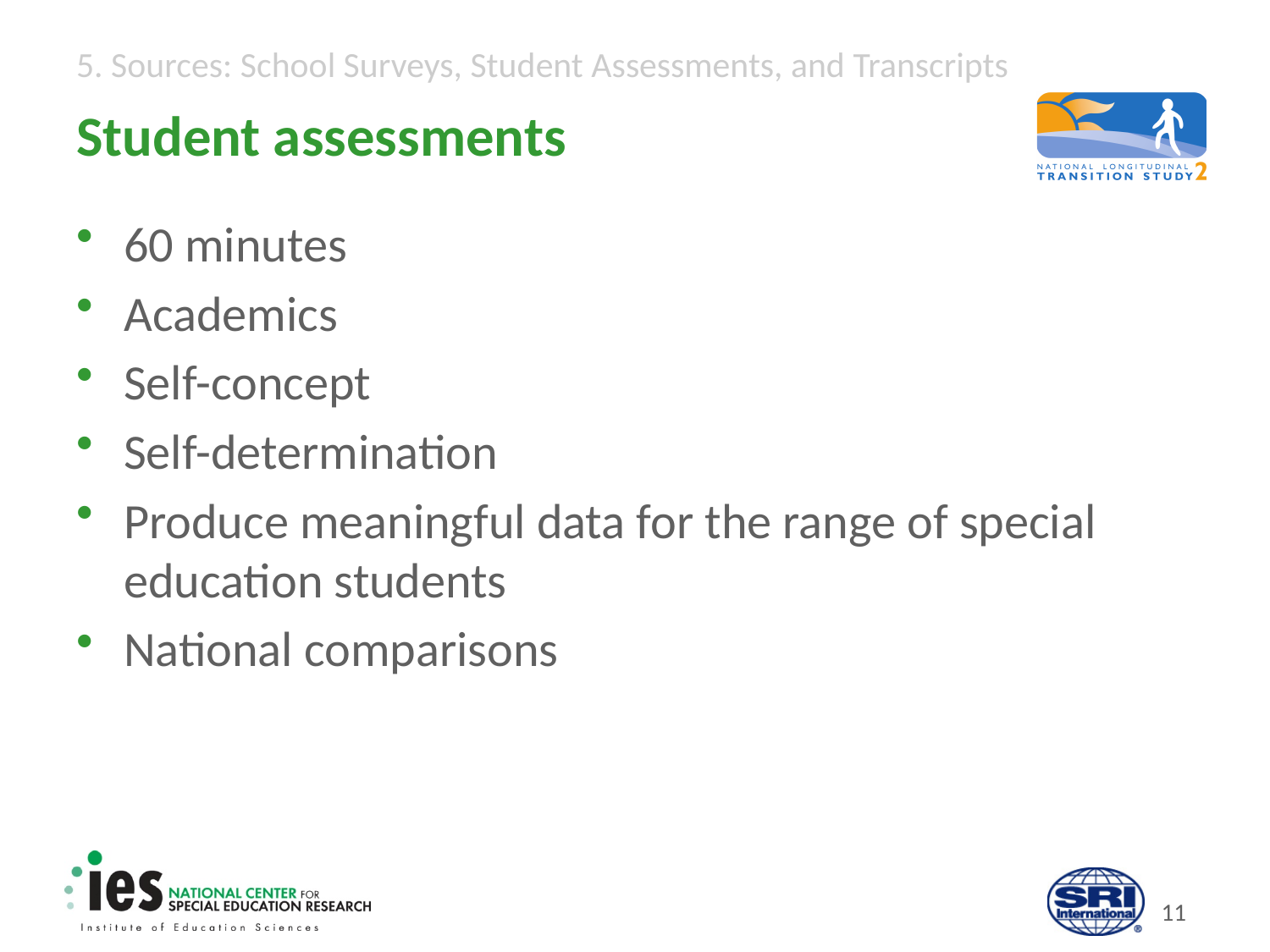

# Student assessments
60 minutes
Academics
Self-concept
Self-determination
Produce meaningful data for the range of special education students
National comparisons
11